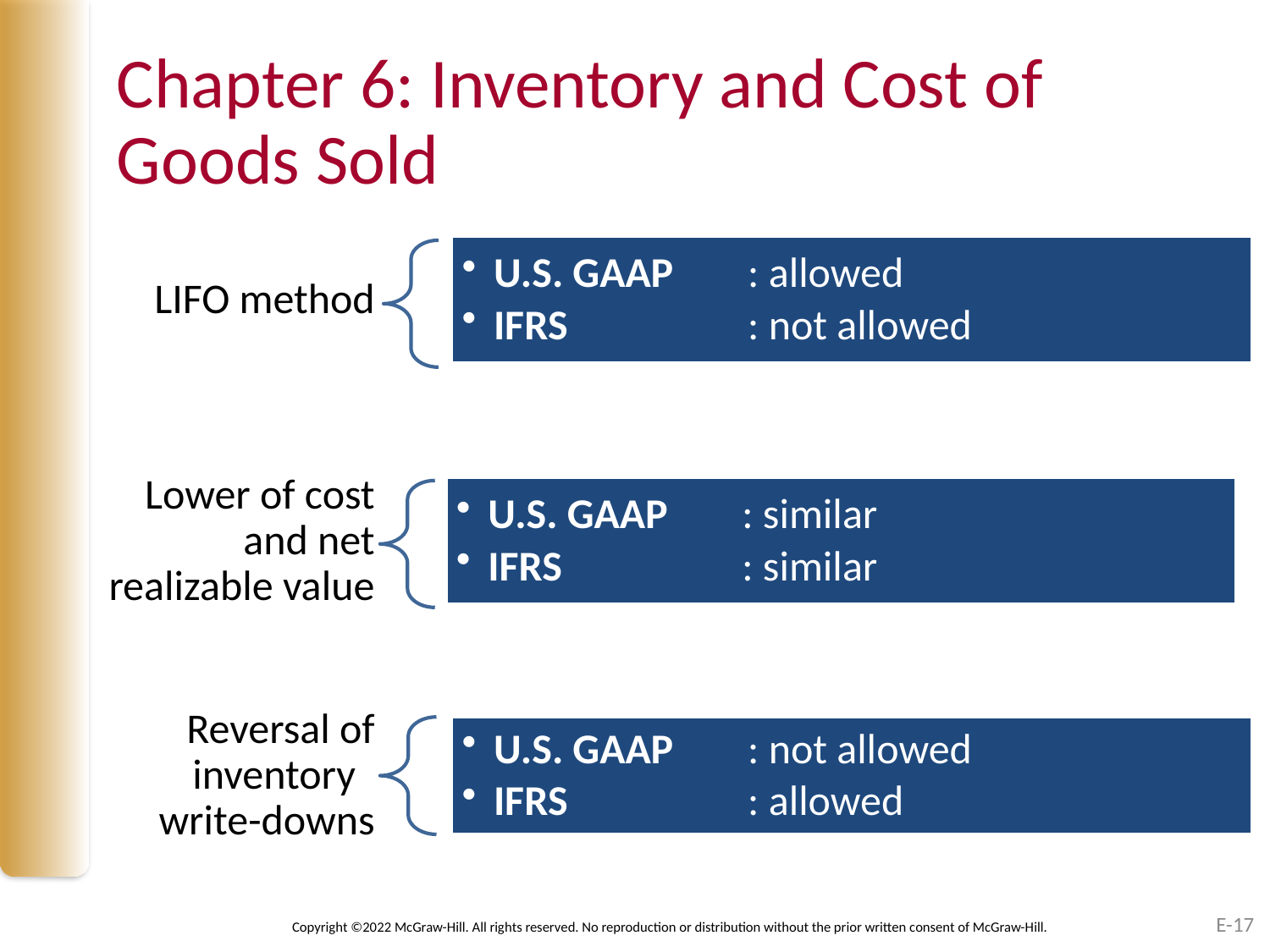

# Chapter 6: Inventory and Cost of Goods Sold
LIFO method
U.S. GAAP	: allowed
IFRS		: not allowed

Lower of cost and net realizable value
U.S. GAAP	: similar
IFRS		: similar

Reversal of inventory   write-downs

U.S. GAAP	: not allowed
IFRS		: allowed
E-17
Copyright ©2022 McGraw-Hill. All rights reserved. No reproduction or distribution without the prior written consent of McGraw-Hill.